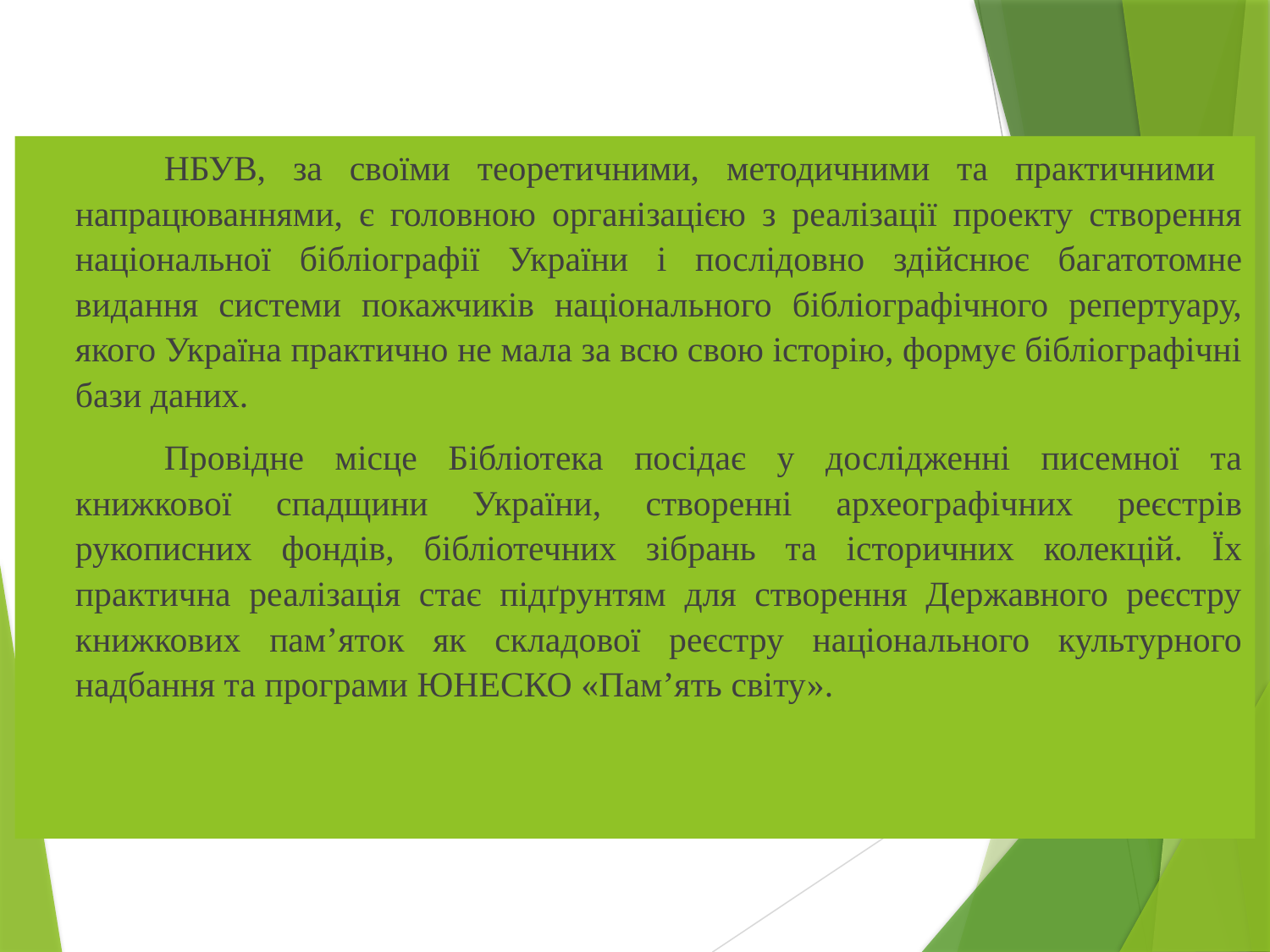

НБУВ, за своїми теоретичними, методичними та практичними  напрацюваннями, є головною організацією з реалізації проекту створення національної бібліографії України і послідовно здійснює багатотомне видання системи покажчиків національного бібліографічного репертуару, якого Україна практично не мала за всю свою історію, формує бібліографічні бази даних.
Провідне місце Бібліотека посідає у дослідженні писемної та книжкової спадщини України, створенні археографічних реєстрів рукописних фондів, бібліотечних зібрань та історичних колекцій. Їх практична реалізація стає підґрунтям для створення Державного реєстру книжкових пам’яток як складової реєстру національного культурного надбання та програми ЮНЕСКО «Пам’ять світу».